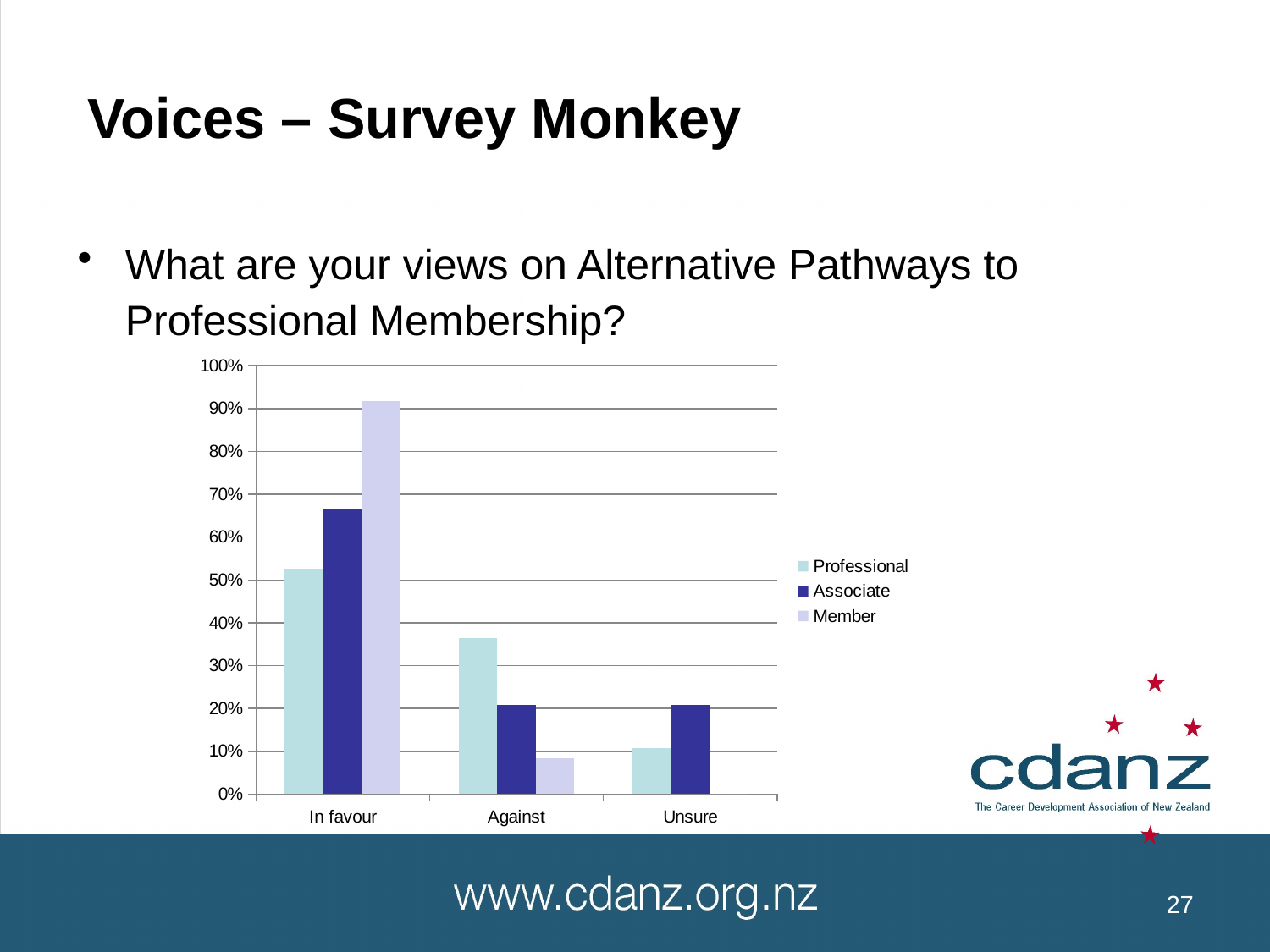

# Voices – Survey Monkey
What are your views on Alternative Pathways to Professional Membership?

### Chart

| Category | Professional | Associate | Member |
|---|---|---|---|
| In favour | 0.527027027027027 | 0.6666666666666666 | 0.9166666666666666 |
| Against | 0.36486486486486486 | 0.20833333333333334 | 0.08333333333333333 |
| Unsure | 0.10810810810810811 | 0.20833333333333334 | 0.0 |
27